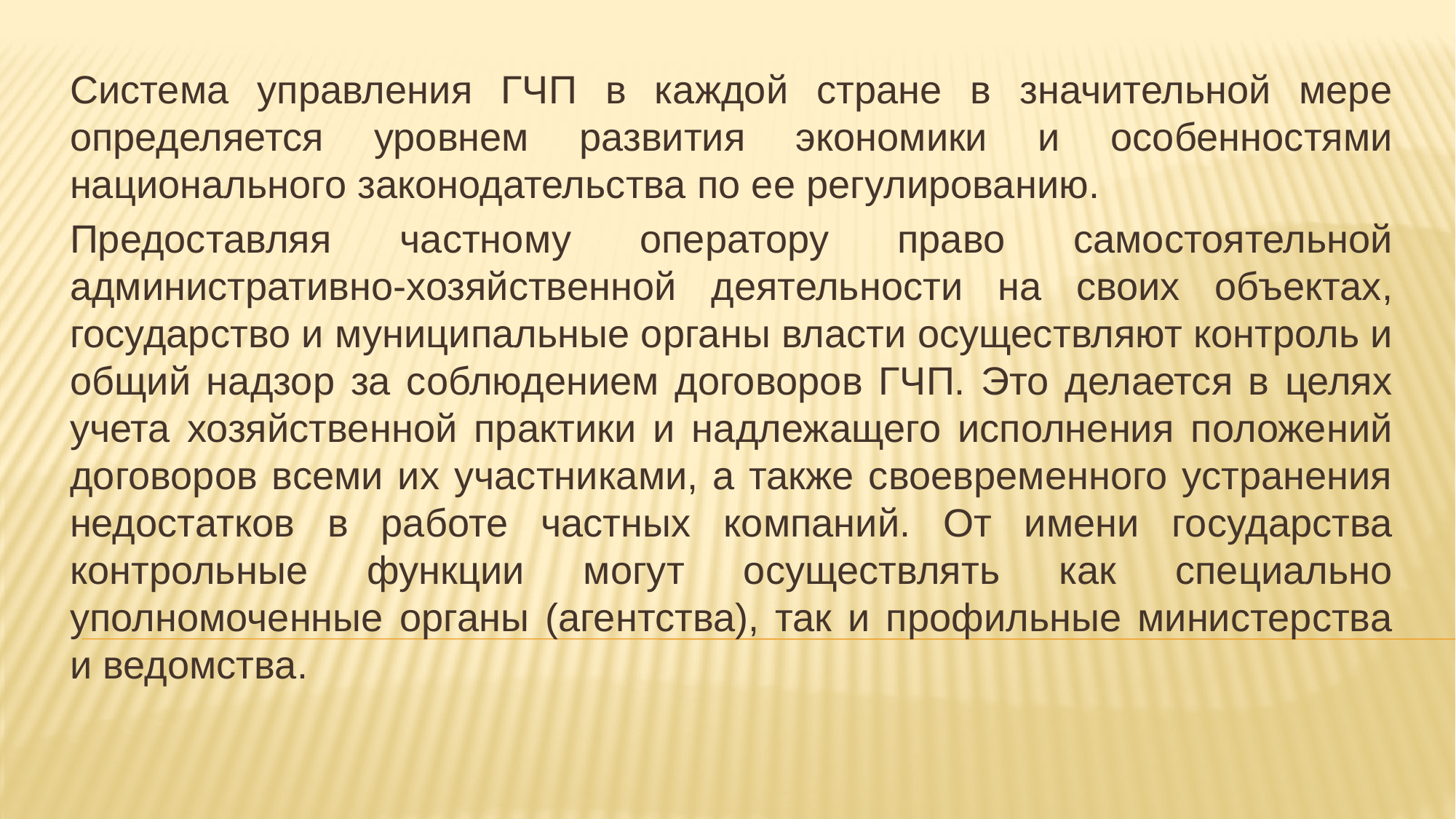

Система управления ГЧП в каждой стране в значительной мере определяется уровнем развития экономики и особенностями национального законодательства по ее регулированию.
Предоставляя частному оператору право самостоятельной административно-хозяйственной деятельности на своих объектах, государство и муниципальные органы власти осуществляют контроль и общий надзор за соблюдением договоров ГЧП. Это делается в целях учета хозяйственной практики и надлежащего исполнения положений договоров всеми их участниками, а также своевременного устранения недостатков в работе частных компаний. От имени государства контрольные функции могут осуществлять как специально уполномоченные органы (агентства), так и профильные министерства и ведомства.